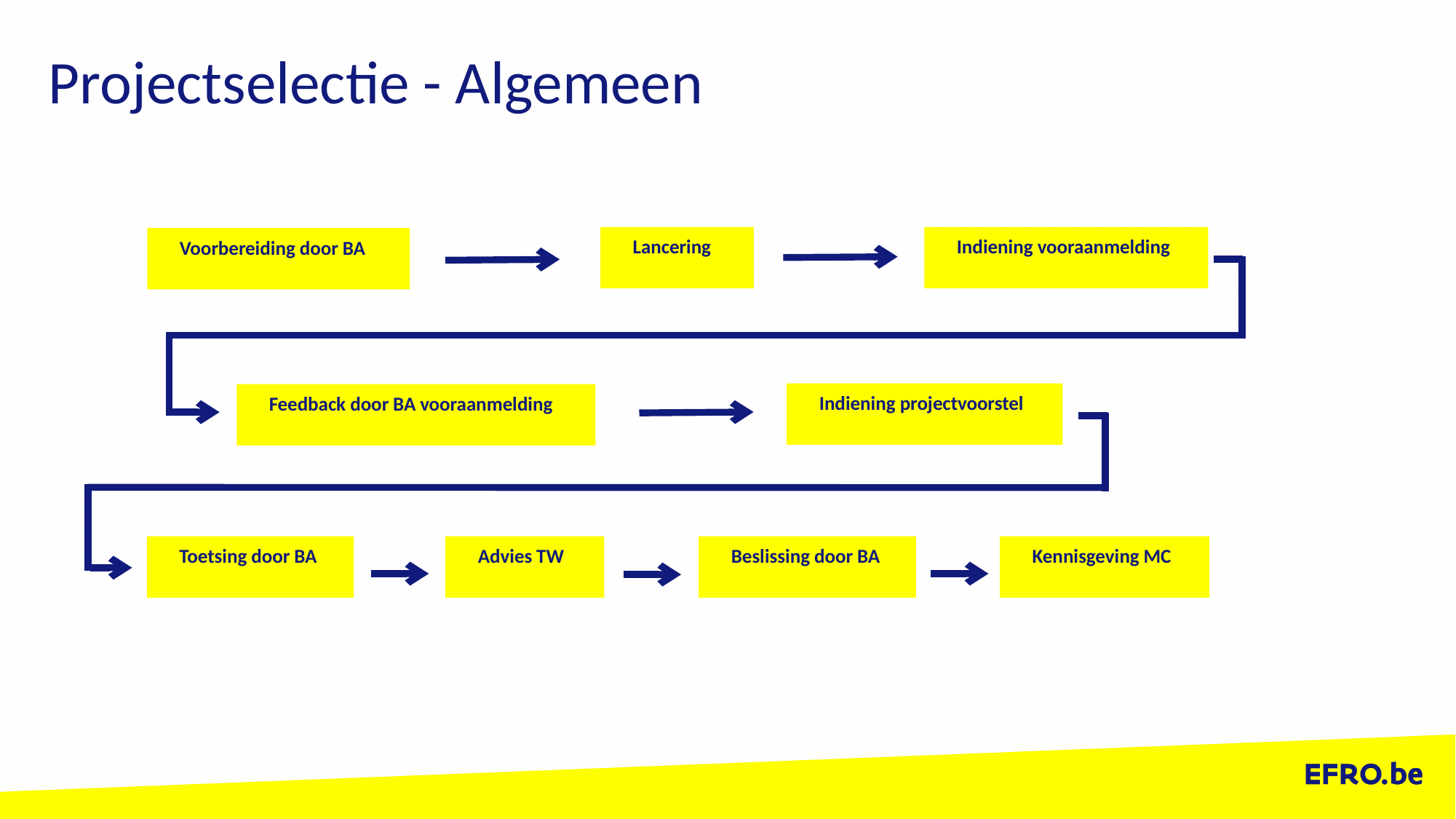

//////////////////////////////////////////////////////////////////////////////////////////////////////////////////////////////////////////
Oproep – en selectieprocedure
Algemeen
//////////////////////////////////////////////////////////////////////////////////////////////////////////////////////////////////////////

# Projectselectie - Algemeen
Lancering
Indiening vooraanmelding
Voorbereiding door BA
Indiening projectvoorstel
Feedback door BA vooraanmelding
Toetsing door BA
Advies TW
Beslissing door BA
Kennisgeving MC